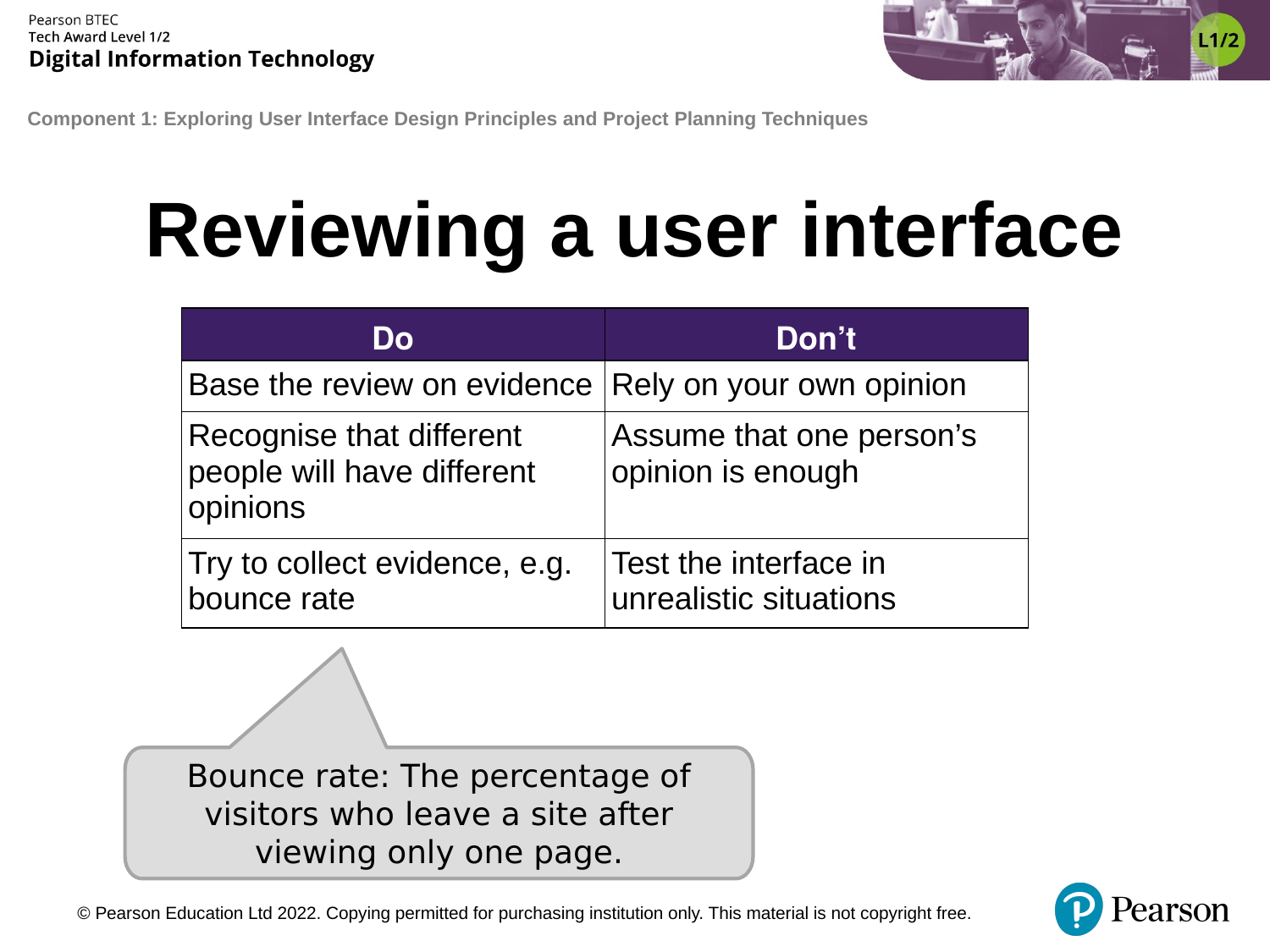

# Reviewing a user interface
| Do | Don’t |
| --- | --- |
| Base the review on evidence | Rely on your own opinion |
| Recognise that different people will have different opinions | Assume that one person’s opinion is enough |
| Try to collect evidence, e.g. bounce rate | Test the interface in unrealistic situations |
Do
Don’t

Bounce rate: The percentage of visitors who leave a site after viewing only one page.